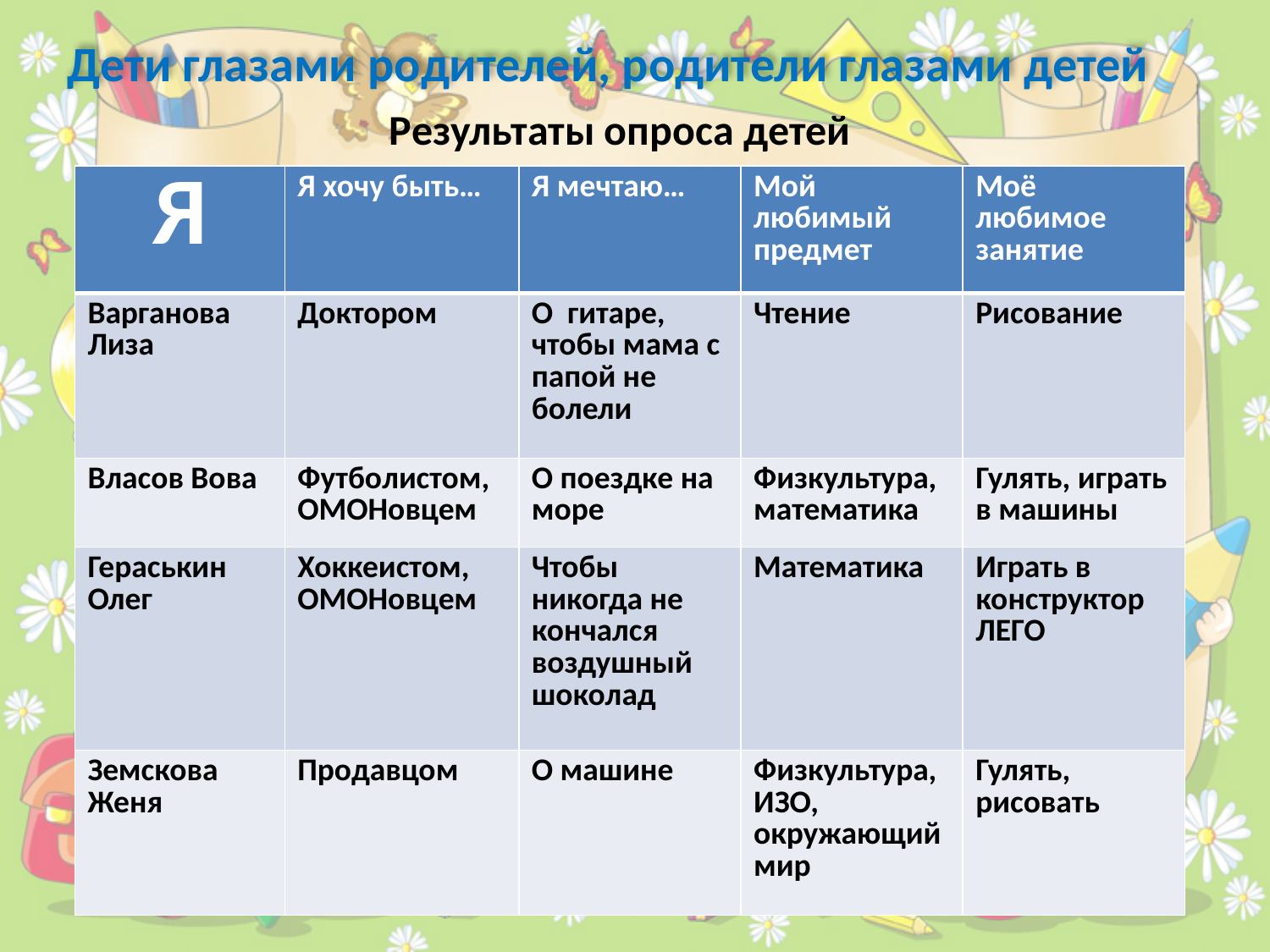

Дети глазами родителей, родители глазами детей
Результаты опроса детей
| Я | Я хочу быть… | Я мечтаю… | Мой любимый предмет | Моё любимое занятие |
| --- | --- | --- | --- | --- |
| Варганова Лиза | Доктором | О гитаре, чтобы мама с папой не болели | Чтение | Рисование |
| Власов Вова | Футболистом, ОМОНовцем | О поездке на море | Физкультура, математика | Гулять, играть в машины |
| Гераськин Олег | Хоккеистом, ОМОНовцем | Чтобы никогда не кончался воздушный шоколад | Математика | Играть в конструктор ЛЕГО |
| Земскова Женя | Продавцом | О машине | Физкультура, ИЗО, окружающий мир | Гулять, рисовать |